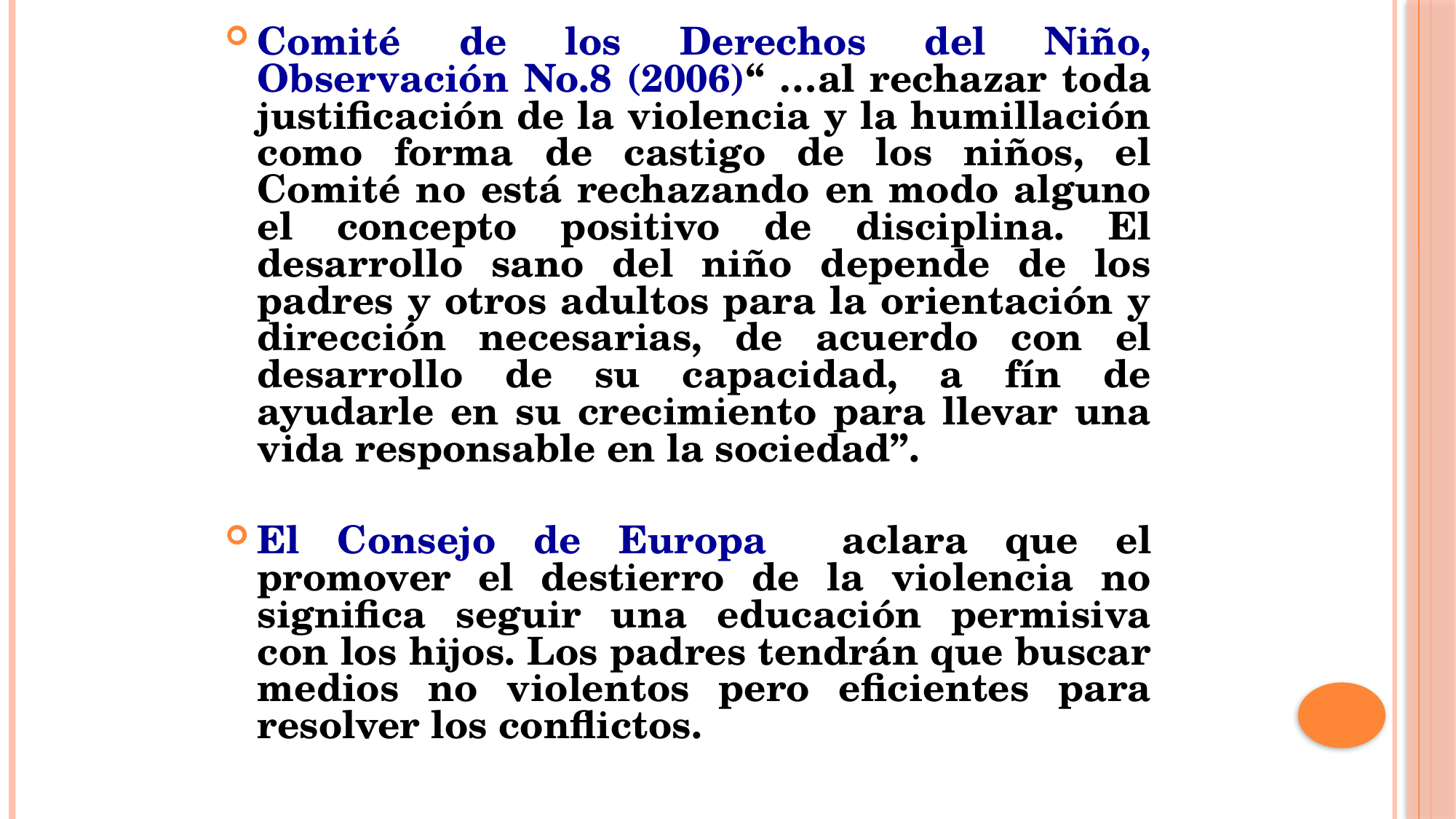

Comité de los Derechos del Niño, Observación No.8 (2006)“ …al rechazar toda justificación de la violencia y la humillación como forma de castigo de los niños, el Comité no está rechazando en modo alguno el concepto positivo de disciplina. El desarrollo sano del niño depende de los padres y otros adultos para la orientación y dirección necesarias, de acuerdo con el desarrollo de su capacidad, a fín de ayudarle en su crecimiento para llevar una vida responsable en la sociedad”.

El Consejo de Europa  aclara que el promover el destierro de la violencia no significa seguir una educación permisiva con los hijos. Los padres tendrán que buscar medios no violentos pero eficientes para resolver los conflictos.